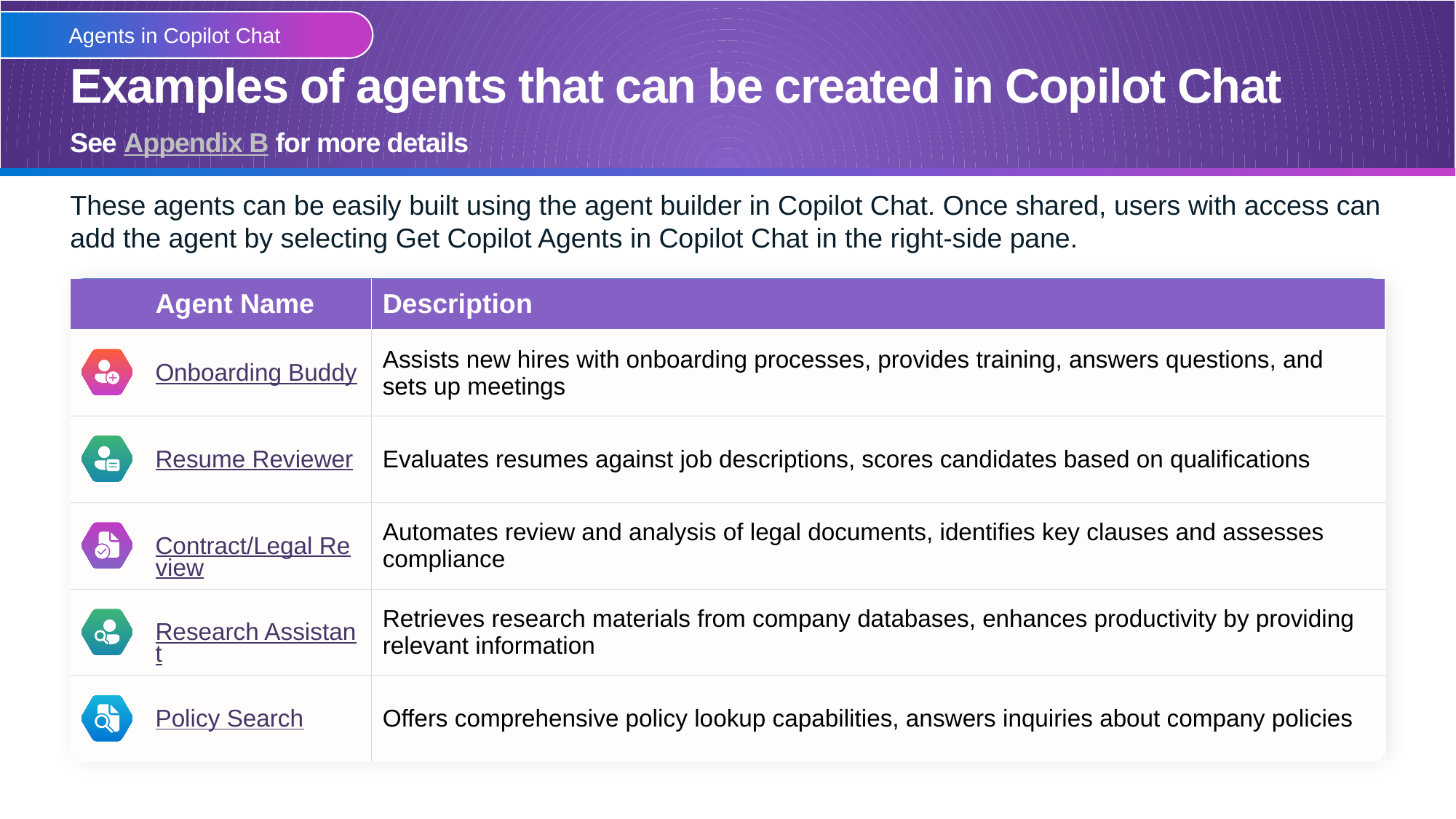

Agents in Copilot Chat

# Examples of agents that can be created in Copilot Chat
See Appendix B for more details

These agents can be easily built using the agent builder in Copilot Chat. Once shared, users with access can add the agent by selecting Get Copilot Agents in Copilot Chat in the right-side pane.

|  | Agent Name | Description |
| --- | --- | --- |
|  | Onboarding Buddy | Assists new hires with onboarding processes, provides training, answers questions, and sets up meetings |
|  | Resume Reviewer | Evaluates resumes against job descriptions, scores candidates based on qualifications |
|  | Contract/Legal Review | Automates review and analysis of legal documents, identifies key clauses and assesses compliance |
|  | Research Assistant | Retrieves research materials from company databases, enhances productivity by providing relevant information |
|  | Policy Search | Offers comprehensive policy lookup capabilities, answers inquiries about company policies |